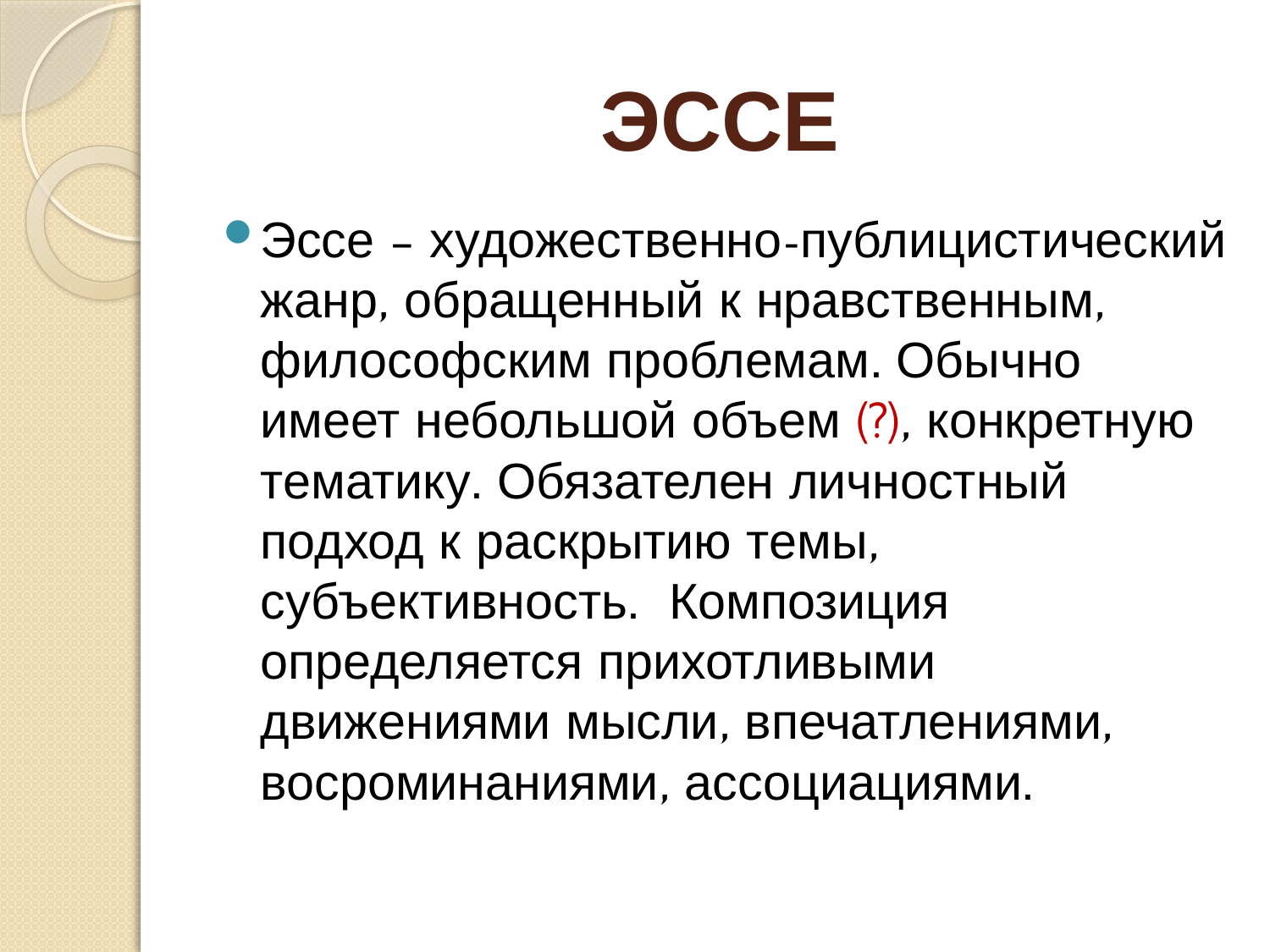

# ЭССЕ
Эссе – художественно-публицистический жанр, обращенный к нравственным, философским проблемам. Обычно имеет небольшой объем (?), конкретную тематику. Обязателен личностный подход к раскрытию темы, субъективность.  Композиция определяется прихотливыми движениями мысли, впечатлениями, восроминаниями, ассоциациями.